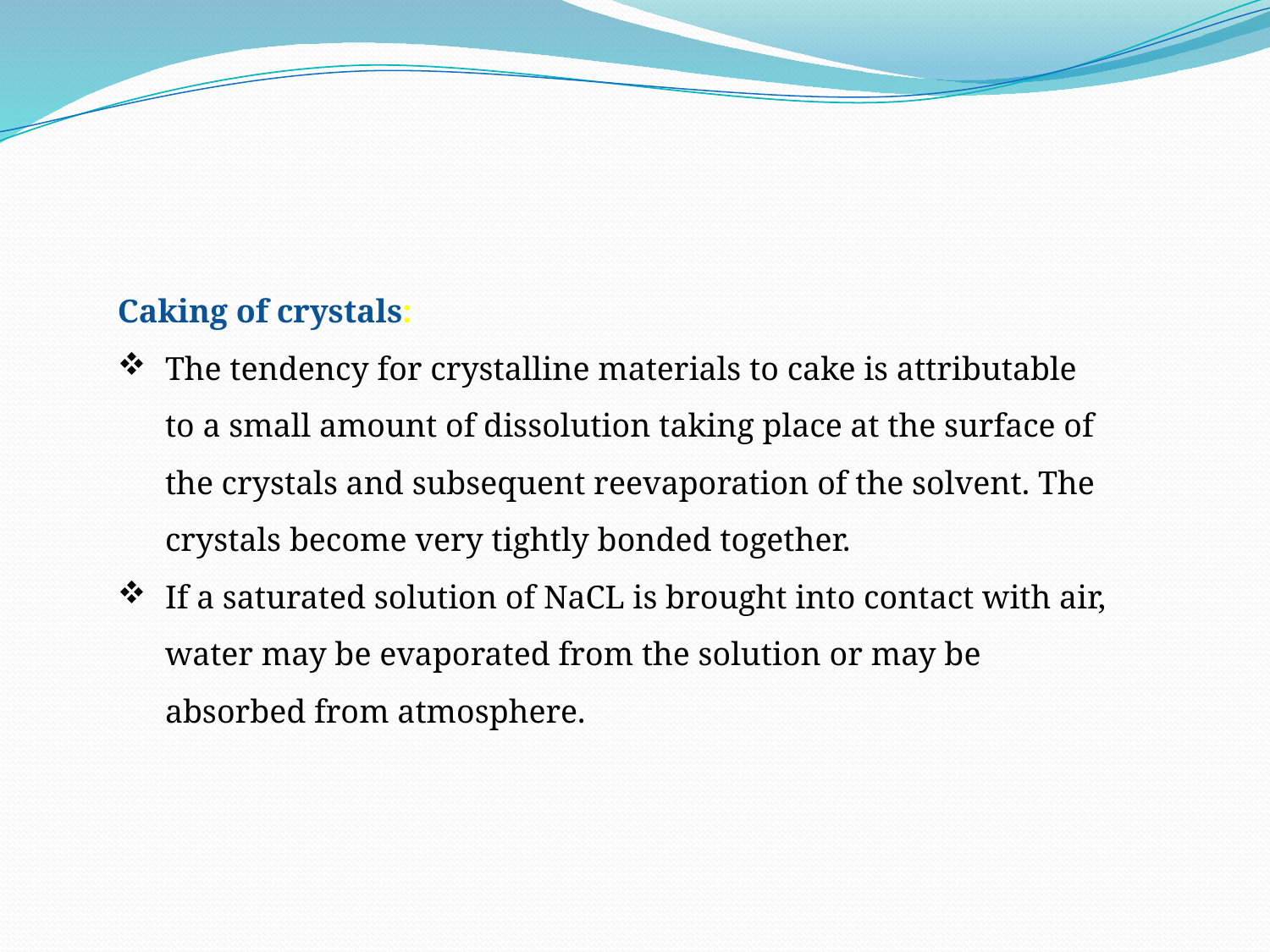

Caking of crystals:
The tendency for crystalline materials to cake is attributable to a small amount of dissolution taking place at the surface of the crystals and subsequent reevaporation of the solvent. The crystals become very tightly bonded together.
If a saturated solution of NaCL is brought into contact with air, water may be evaporated from the solution or may be absorbed from atmosphere.